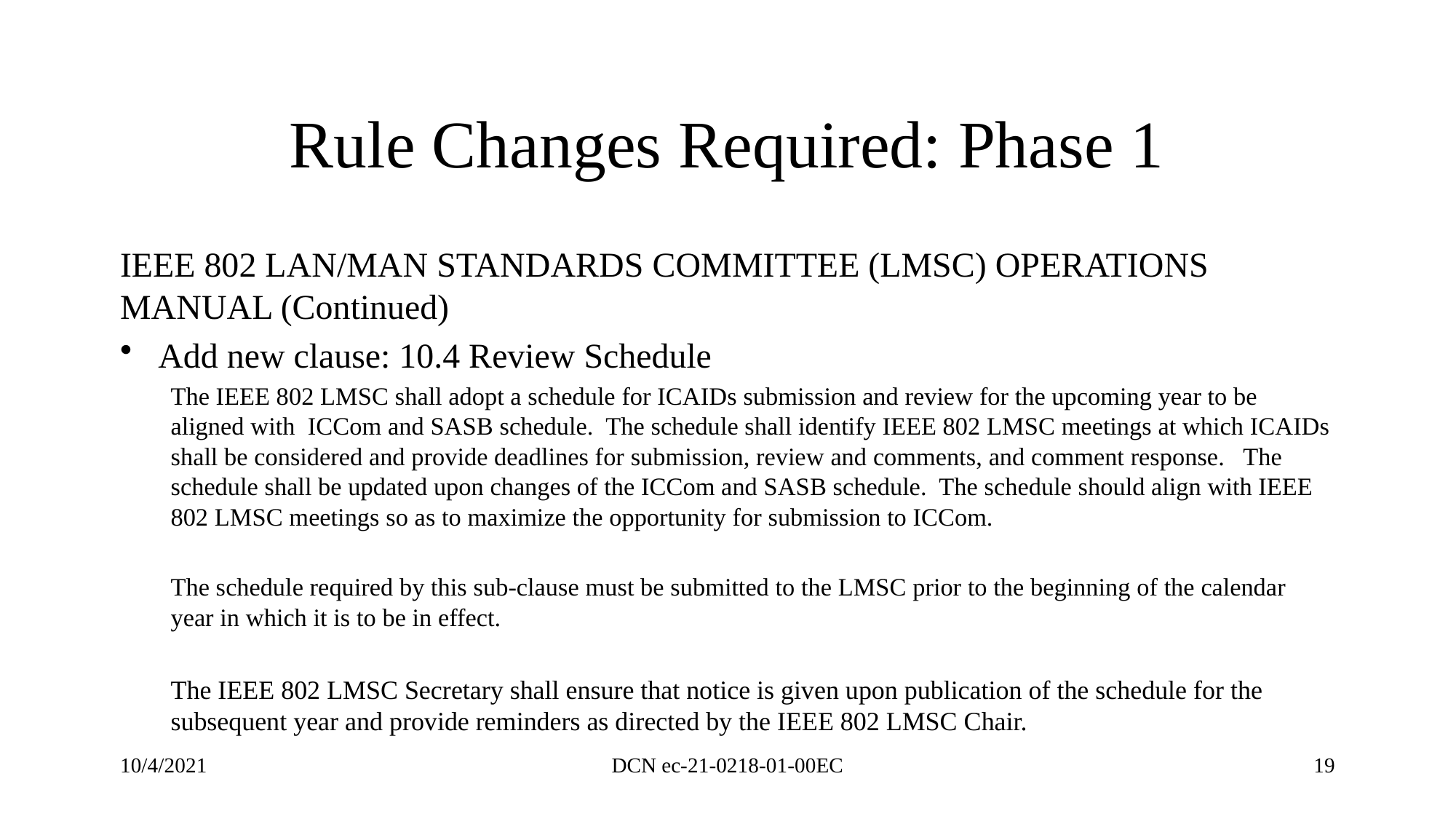

# Rule Changes Required: Phase 1
IEEE 802 LAN/MAN STANDARDS COMMITTEE (LMSC) OPERATIONS MANUAL (Continued)
Add new clause: 10.4 Review Schedule
The IEEE 802 LMSC shall adopt a schedule for ICAIDs submission and review for the upcoming year to be aligned with  ICCom and SASB schedule.  The schedule shall identify IEEE 802 LMSC meetings at which ICAIDs shall be considered and provide deadlines for submission, review and comments, and comment response.   The schedule shall be updated upon changes of the ICCom and SASB schedule.  The schedule should align with IEEE 802 LMSC meetings so as to maximize the opportunity for submission to ICCom.

The schedule required by this sub-clause must be submitted to the LMSC prior to the beginning of the calendar year in which it is to be in effect.

The IEEE 802 LMSC Secretary shall ensure that notice is given upon publication of the schedule for the subsequent year and provide reminders as directed by the IEEE 802 LMSC Chair.

10/4/2021
DCN ec-21-0218-01-00EC
19